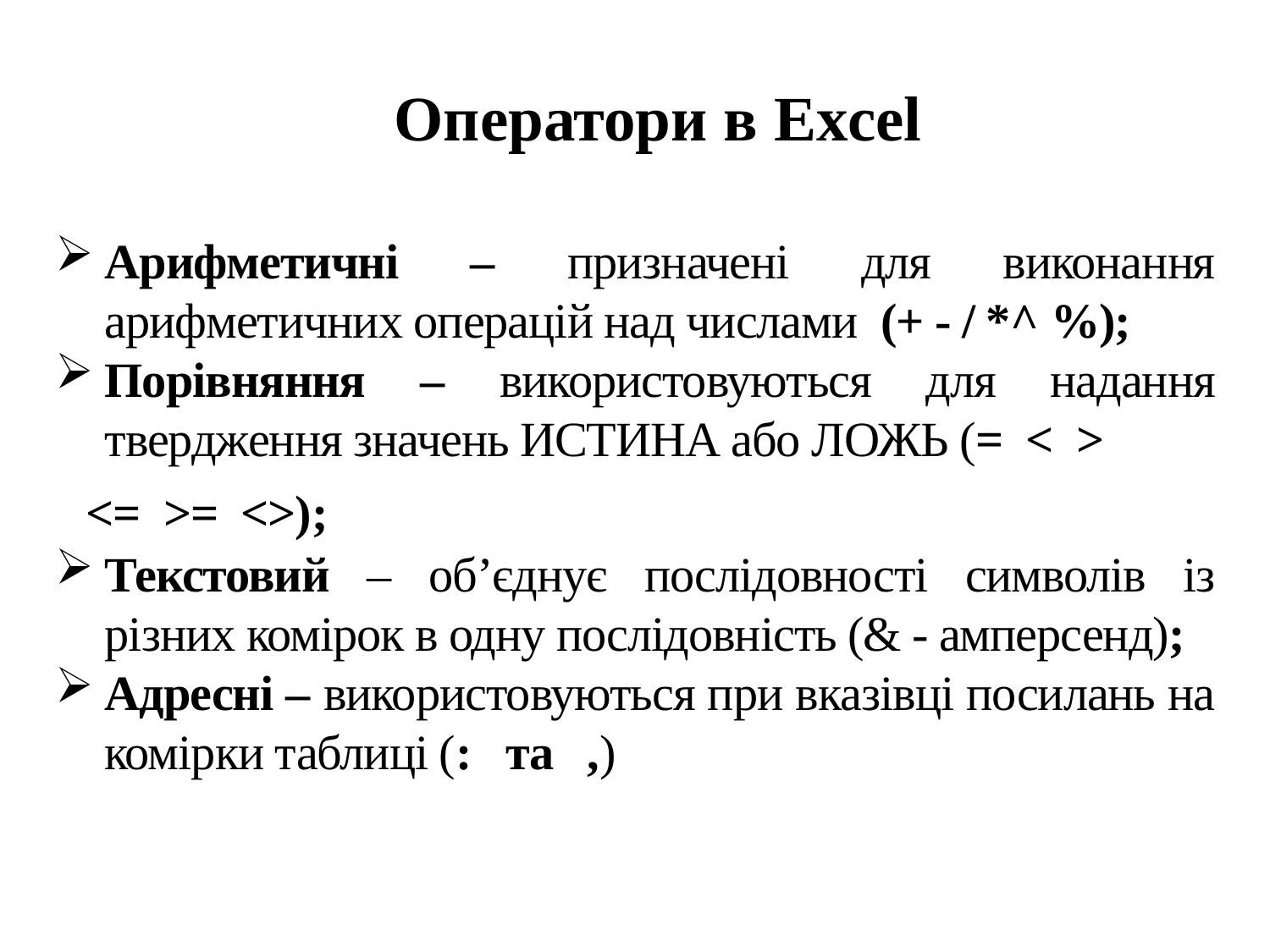

Оператори в Excel

Арифметичні – призначені для виконання арифметичних операцій над числами  (+ - / *^ %);
Порівняння – використовуються для надання твердження значень ИСТИНА або ЛОЖЬ (=  <  >
  <=  >=  <>);
Текстовий – об’єднує послідовності символів із різних комірок в одну послідовність (& - амперсенд);
Адресні – використовуються при вказівці посилань на комірки таблиці (:   та   ,)